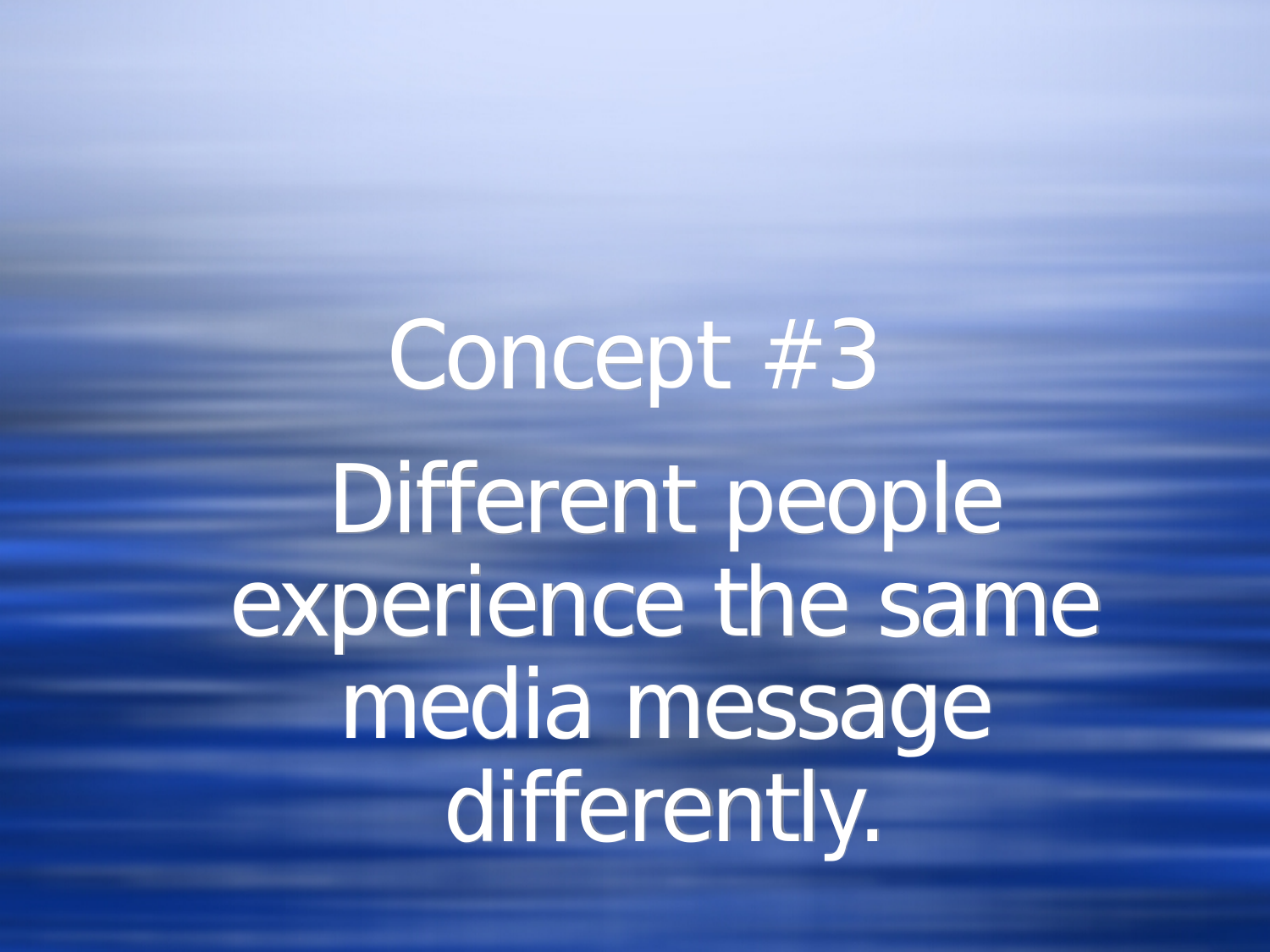

# Concept #3
Different people experience the same media message differently.